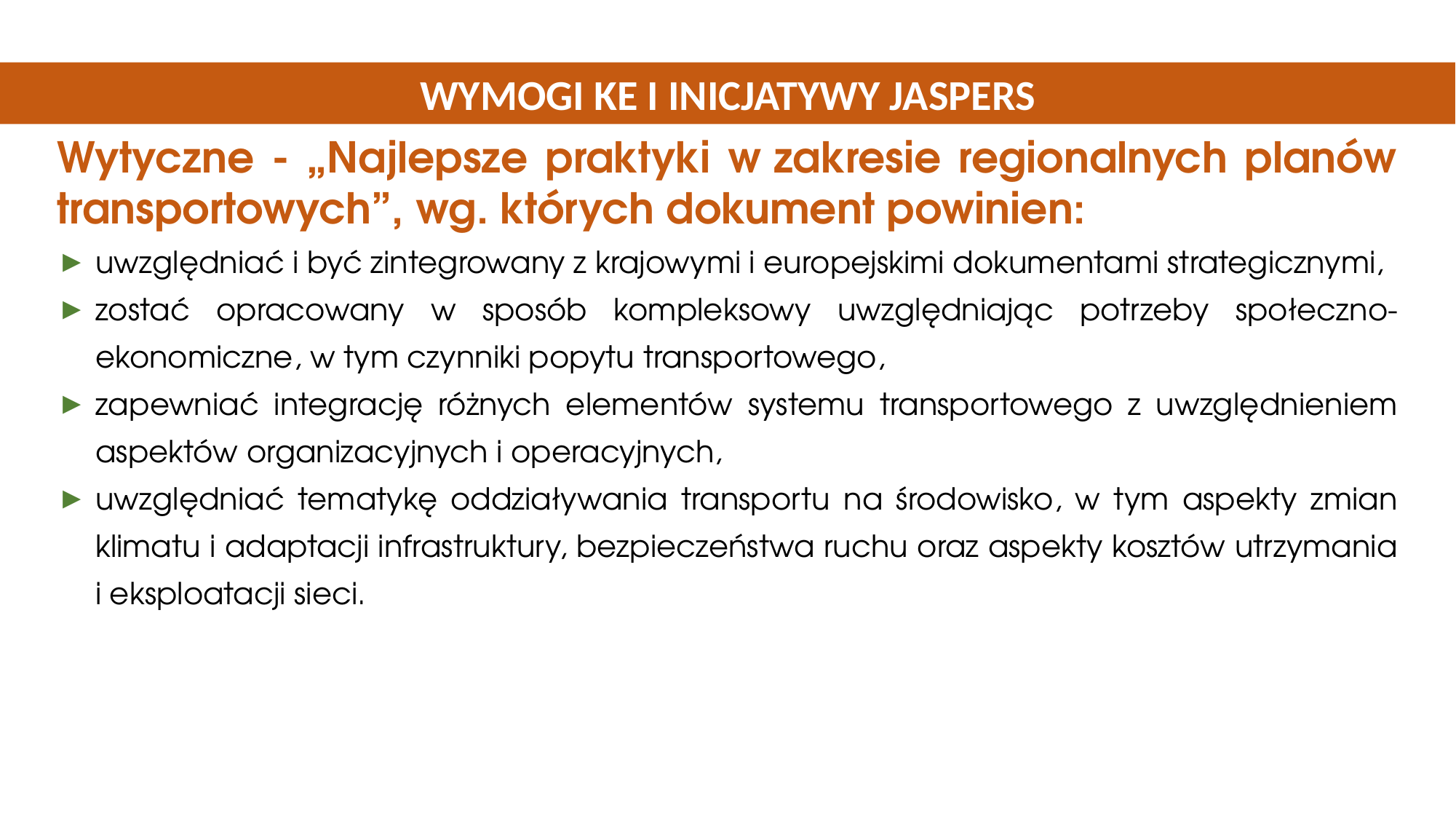

WYMOGI KE I INICJATYWY JASPERS
Wytyczne - „Najlepsze praktyki w zakresie regionalnych planów transportowych”, wg. których dokument powinien:
uwzględniać i być zintegrowany z krajowymi i europejskimi dokumentami strategicznymi,
zostać opracowany w sposób kompleksowy uwzględniając potrzeby społeczno-ekonomiczne, w tym czynniki popytu transportowego,
zapewniać integrację różnych elementów systemu transportowego z uwzględnieniem aspektów organizacyjnych i operacyjnych,
uwzględniać tematykę oddziaływania transportu na środowisko, w tym aspekty zmian klimatu i adaptacji infrastruktury, bezpieczeństwa ruchu oraz aspekty kosztów utrzymania i eksploatacji sieci.